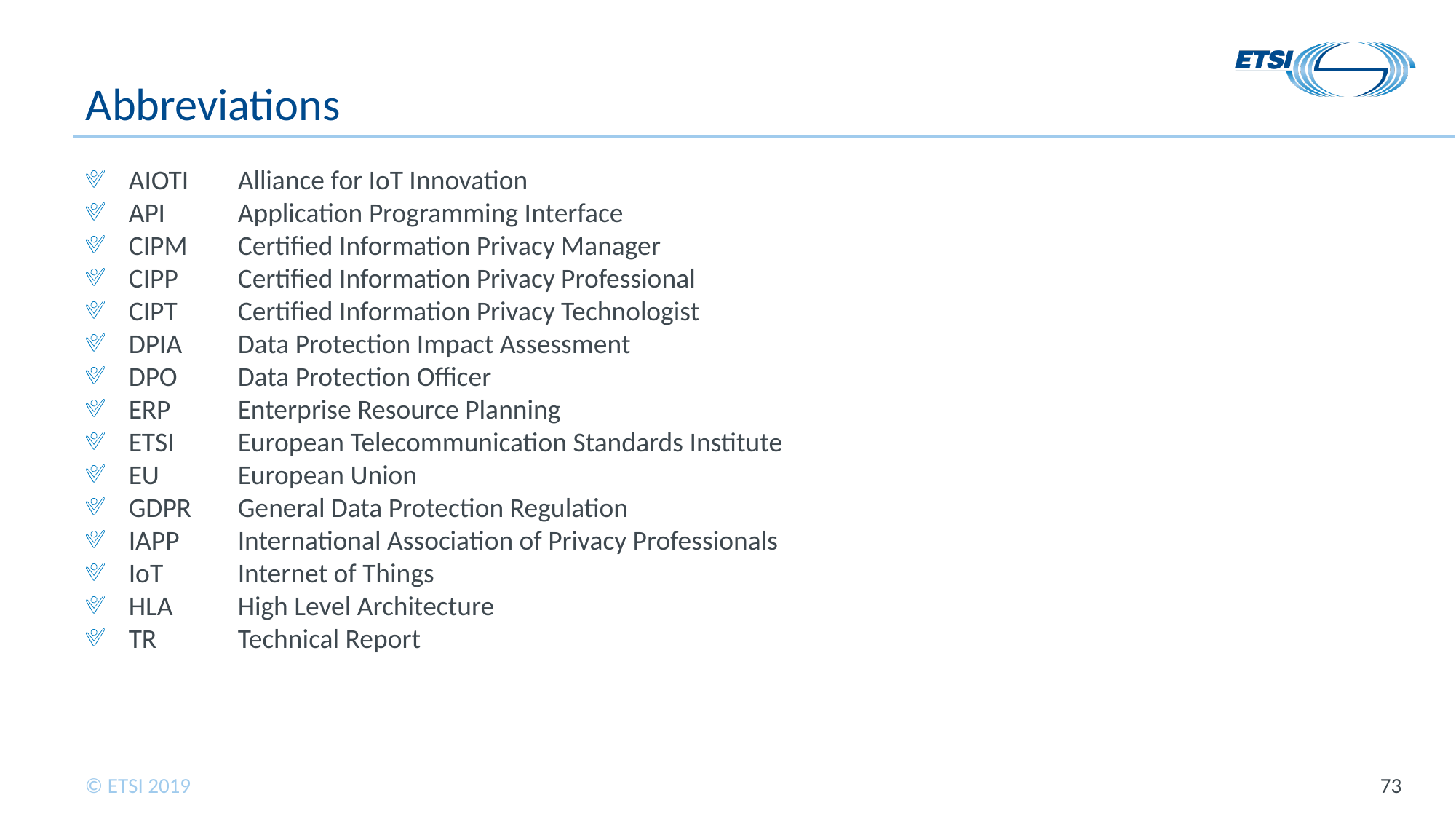

# Abbreviations
AIOTI	Alliance for IoT Innovation
API	Application Programming Interface
CIPM	Certified Information Privacy Manager
CIPP	Certified Information Privacy Professional
CIPT	Certified Information Privacy Technologist
DPIA	Data Protection Impact Assessment
DPO	Data Protection Officer
ERP	Enterprise Resource Planning
ETSI	European Telecommunication Standards Institute
EU	European Union
GDPR	General Data Protection Regulation
IAPP	International Association of Privacy Professionals
IoT	Internet of Things
HLA	High Level Architecture
TR	Technical Report